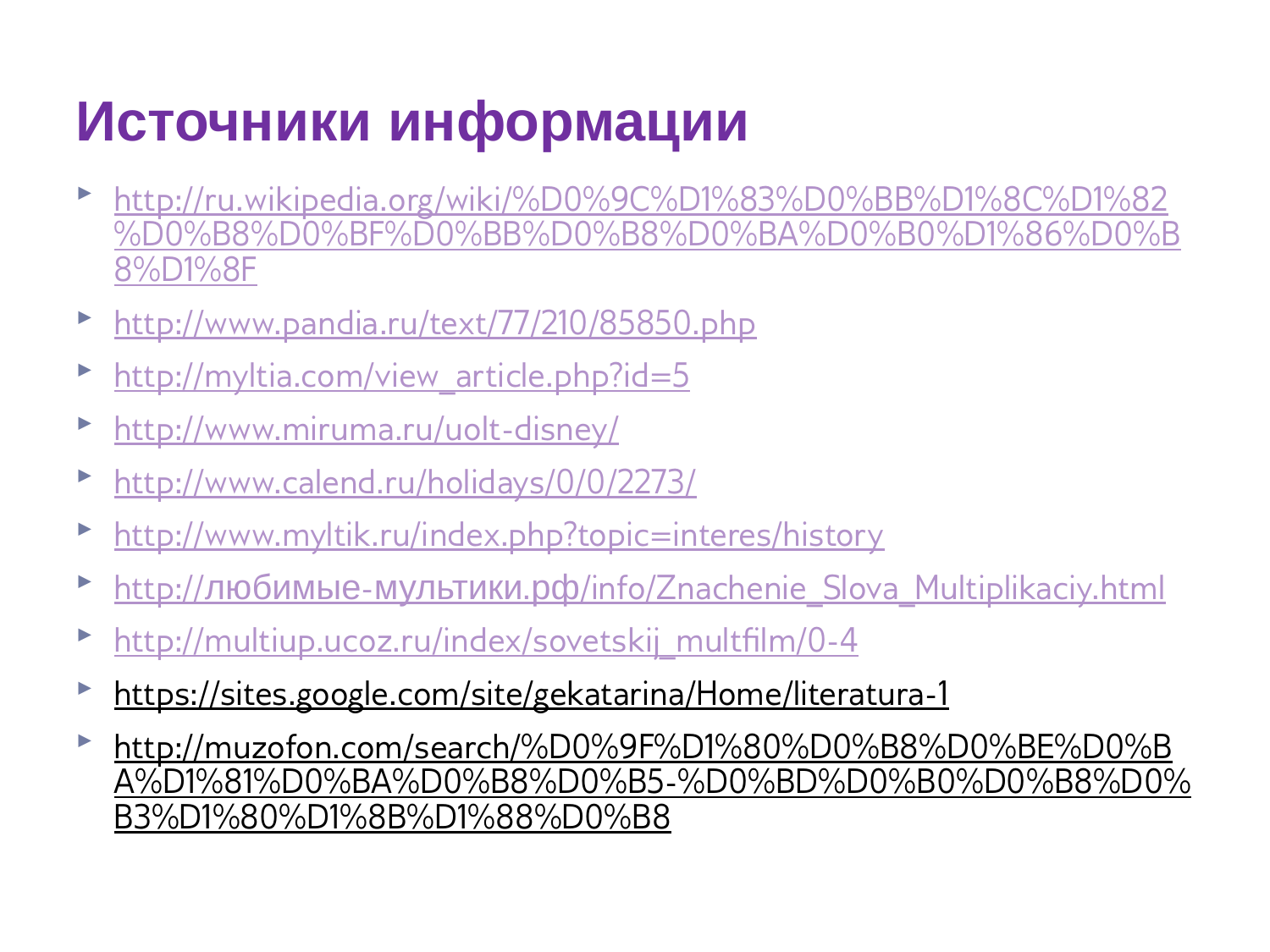

# Источники информации
http://ru.wikipedia.org/wiki/%D0%9C%D1%83%D0%BB%D1%8C%D1%82%D0%B8%D0%BF%D0%BB%D0%B8%D0%BA%D0%B0%D1%86%D0%B8%D1%8F
http://www.pandia.ru/text/77/210/85850.php
http://myltia.com/view_article.php?id=5
http://www.miruma.ru/uolt-disney/
http://www.calend.ru/holidays/0/0/2273/
http://www.myltik.ru/index.php?topic=interes/history
http://любимые-мультики.рф/info/Znachenie_Slova_Multiplikaciy.html
http://multiup.ucoz.ru/index/sovetskij_multfilm/0-4
https://sites.google.com/site/gekatarina/Home/literatura-1
http://muzofon.com/search/%D0%9F%D1%80%D0%B8%D0%BE%D0%BA%D1%81%D0%BA%D0%B8%D0%B5-%D0%BD%D0%B0%D0%B8%D0%B3%D1%80%D1%8B%D1%88%D0%B8